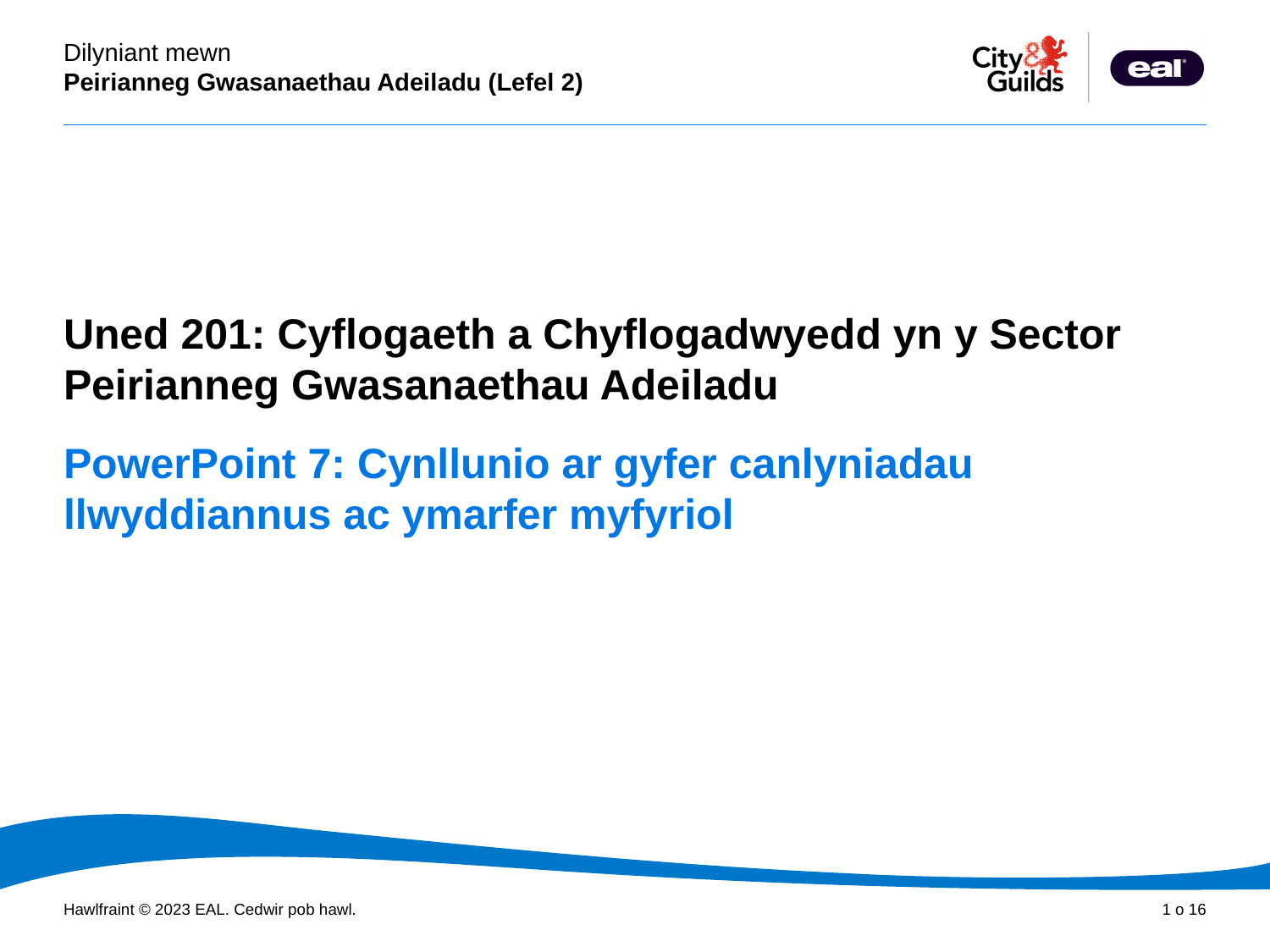

Cyflwyniad PowerPoint
Uned 201: Cyflogaeth a Chyflogadwyedd yn y Sector Peirianneg Gwasanaethau Adeiladu
# PowerPoint 7: Cynllunio ar gyfer canlyniadau llwyddiannus ac ymarfer myfyriol